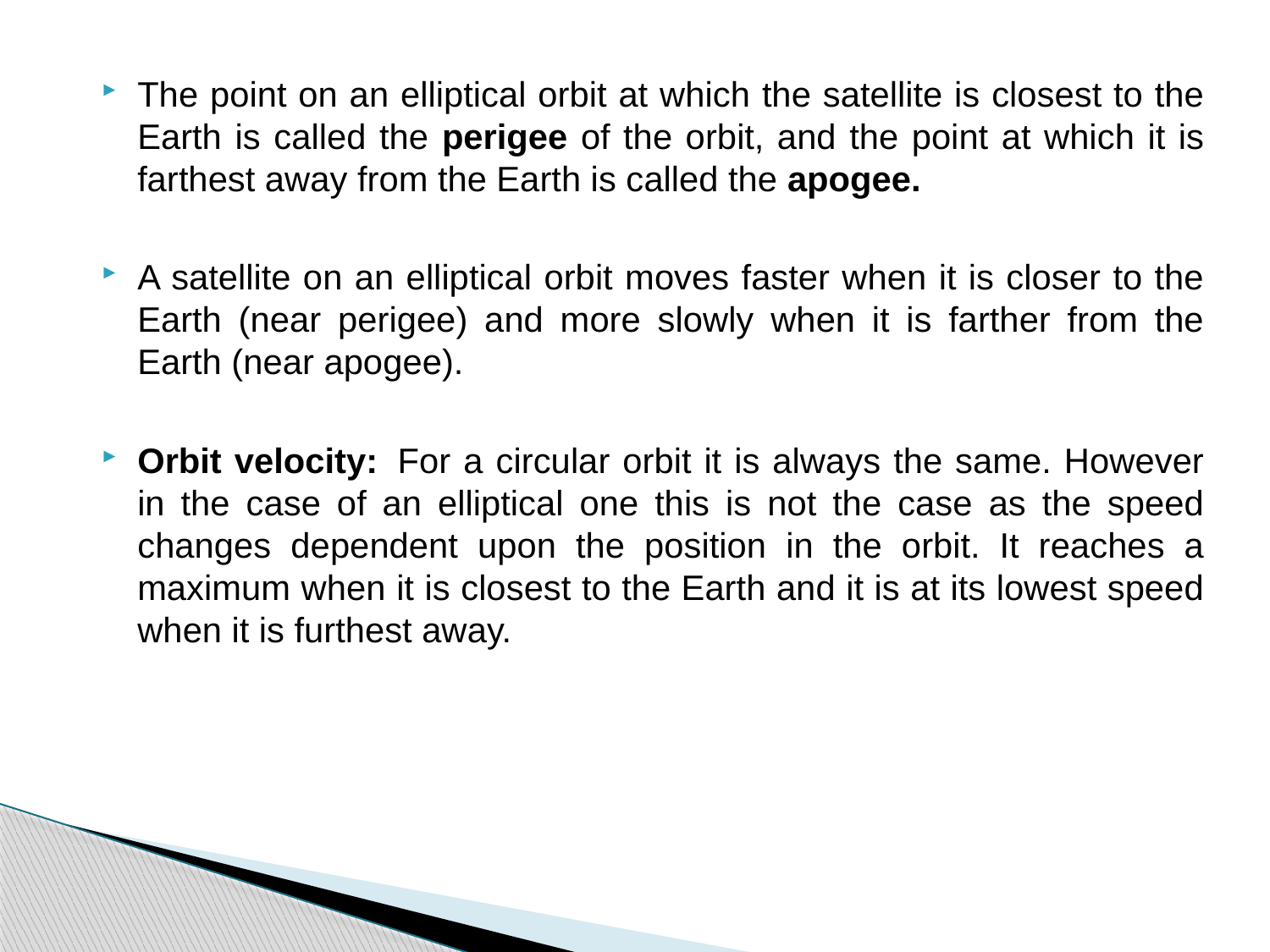

The point on an elliptical orbit at which the satellite is closest to the Earth is called the perigee of the orbit, and the point at which it is farthest away from the Earth is called the apogee.

A satellite on an elliptical orbit moves faster when it is closer to the Earth (near perigee) and more slowly when it is farther from the Earth (near apogee).

Orbit velocity:  For a circular orbit it is always the same. However in the case of an elliptical one this is not the case as the speed changes dependent upon the position in the orbit. It reaches a maximum when it is closest to the Earth and it is at its lowest speed when it is furthest away.